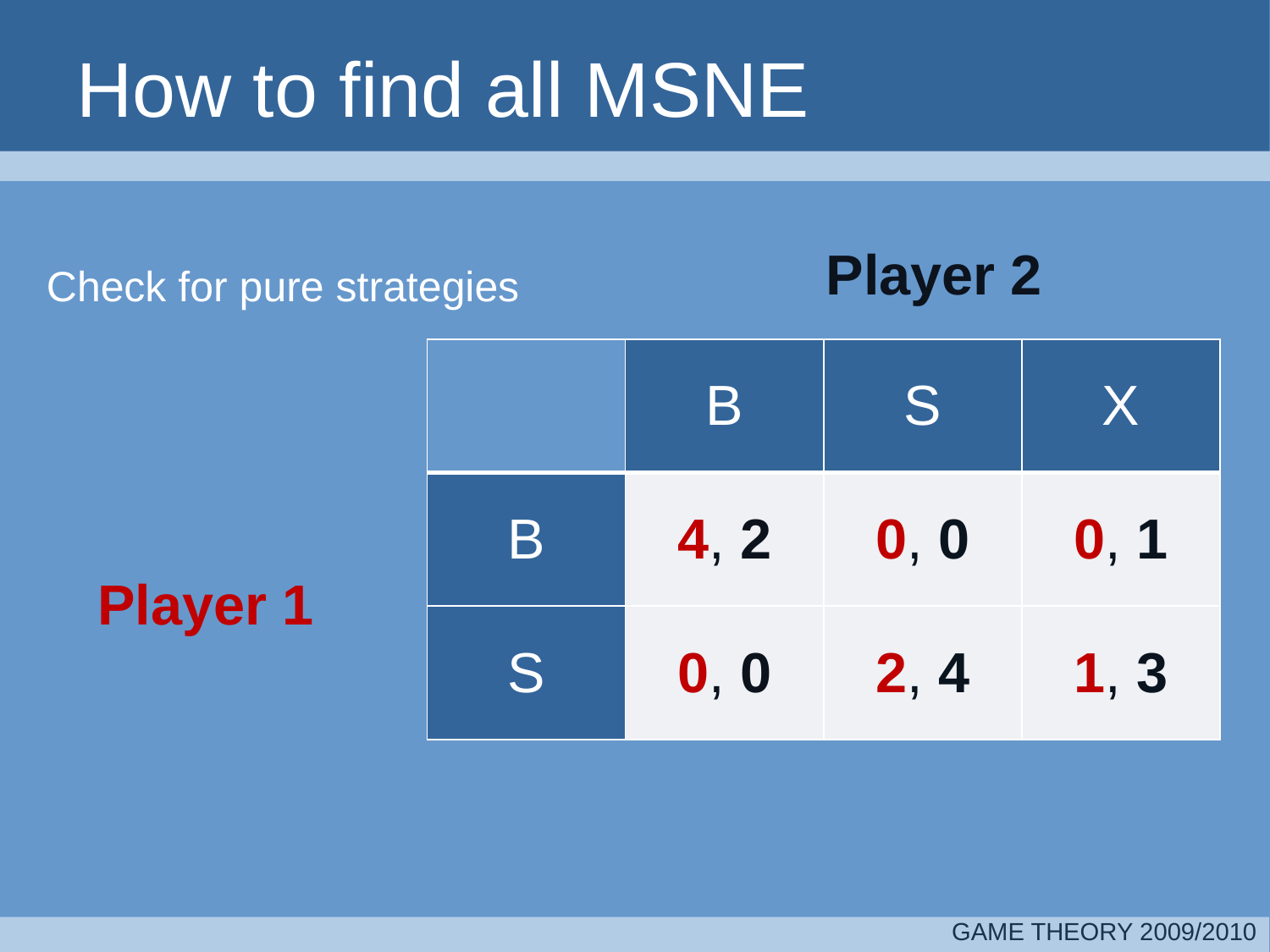

# How to find all MSNE
Player 2
Check for pure strategies
|  | B | S | X |
| --- | --- | --- | --- |
| B | 4, 2 | 0, 0 | 0, 1 |
| S | 0, 0 | 2, 4 | 1, 3 |
Player 1
GAME THEORY 2009/2010